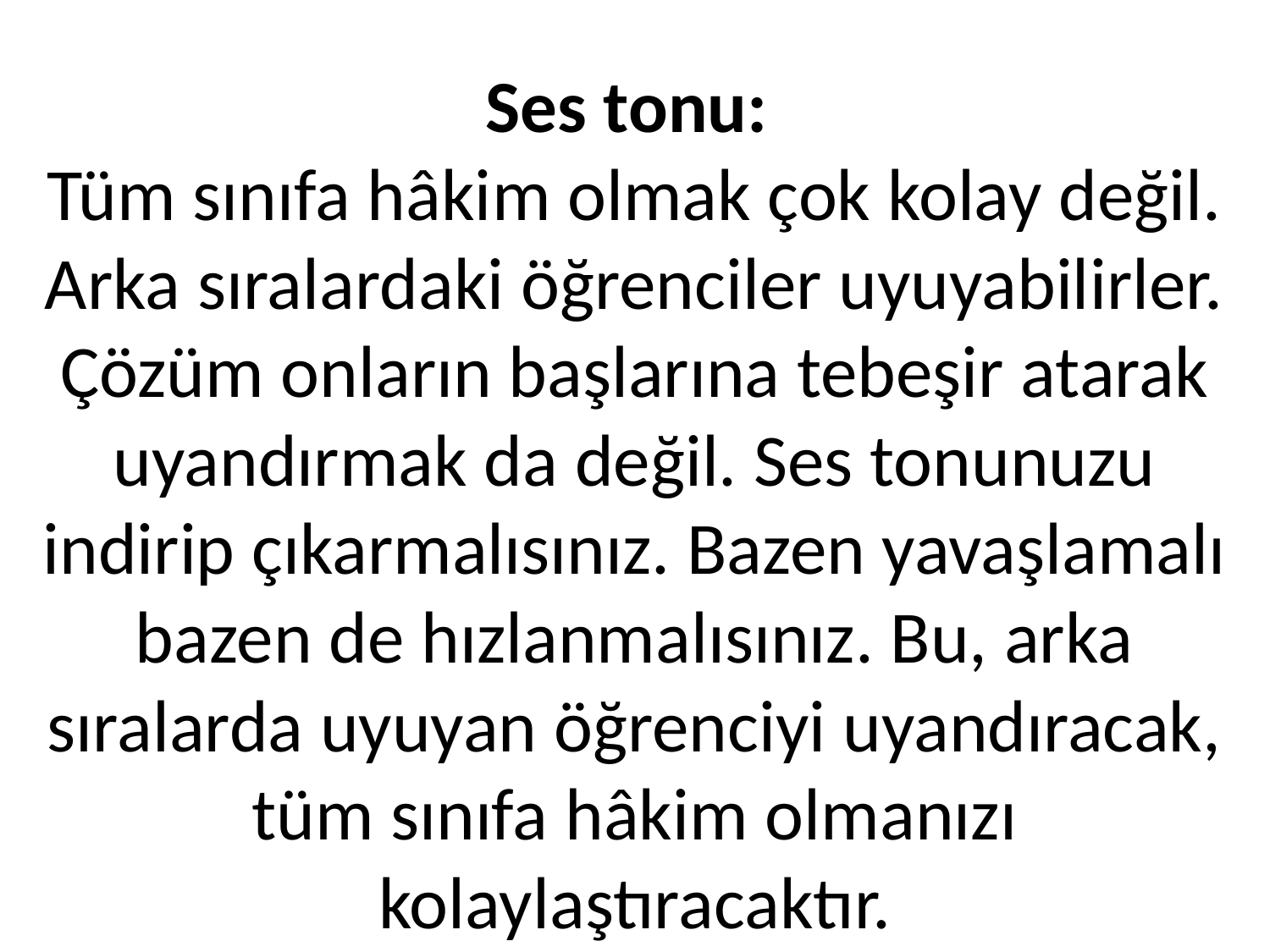

# Ses tonu:  Tüm sınıfa hâkim olmak çok kolay değil. Arka sıralardaki öğrenciler uyuyabilirler. Çözüm onların başlarına tebeşir atarak uyandırmak da değil. Ses tonunuzu indirip çıkarmalısınız. Bazen yavaşlamalı bazen de hızlanmalısınız. Bu, arka sıralarda uyuyan öğrenciyi uyandıracak, tüm sınıfa hâkim olmanızı kolaylaştıracaktır.